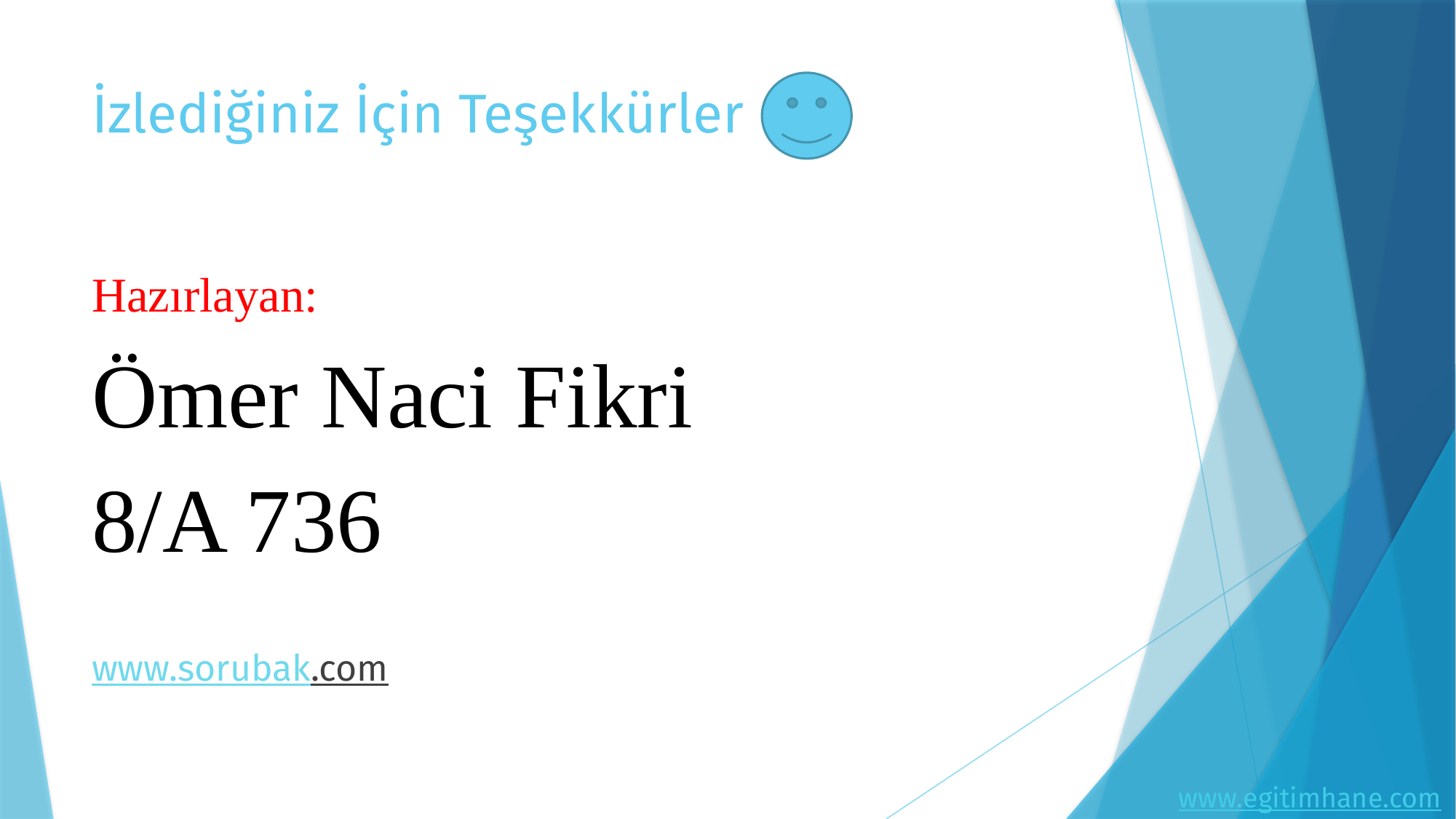

# İzlediğiniz İçin Teşekkürler

Hazırlayan:
Ömer Naci Fikri
8/A 736

www.sorubak.com
www.egitimhane.com